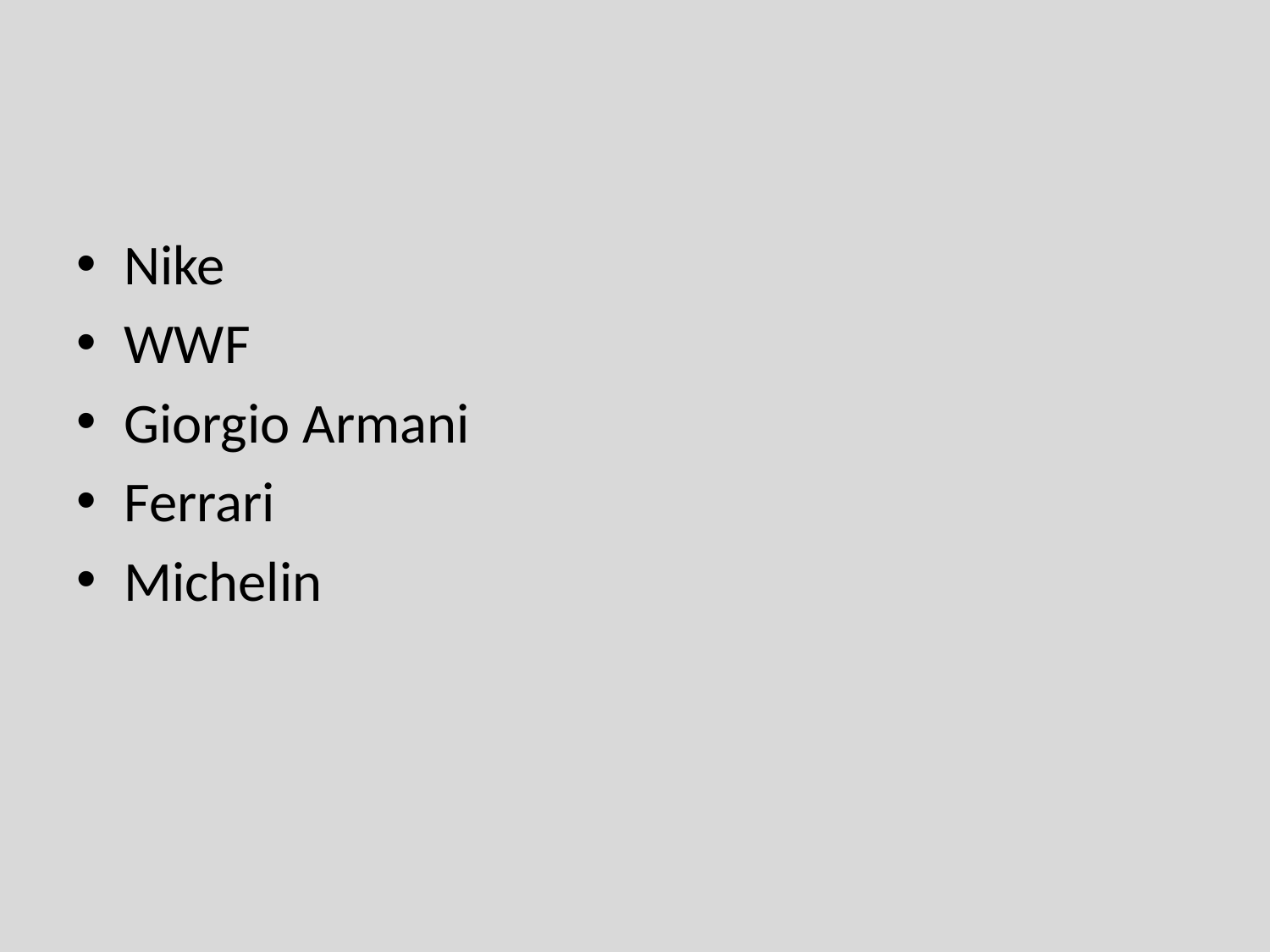

# Nike
WWF
Giorgio Armani
Ferrari
Michelin